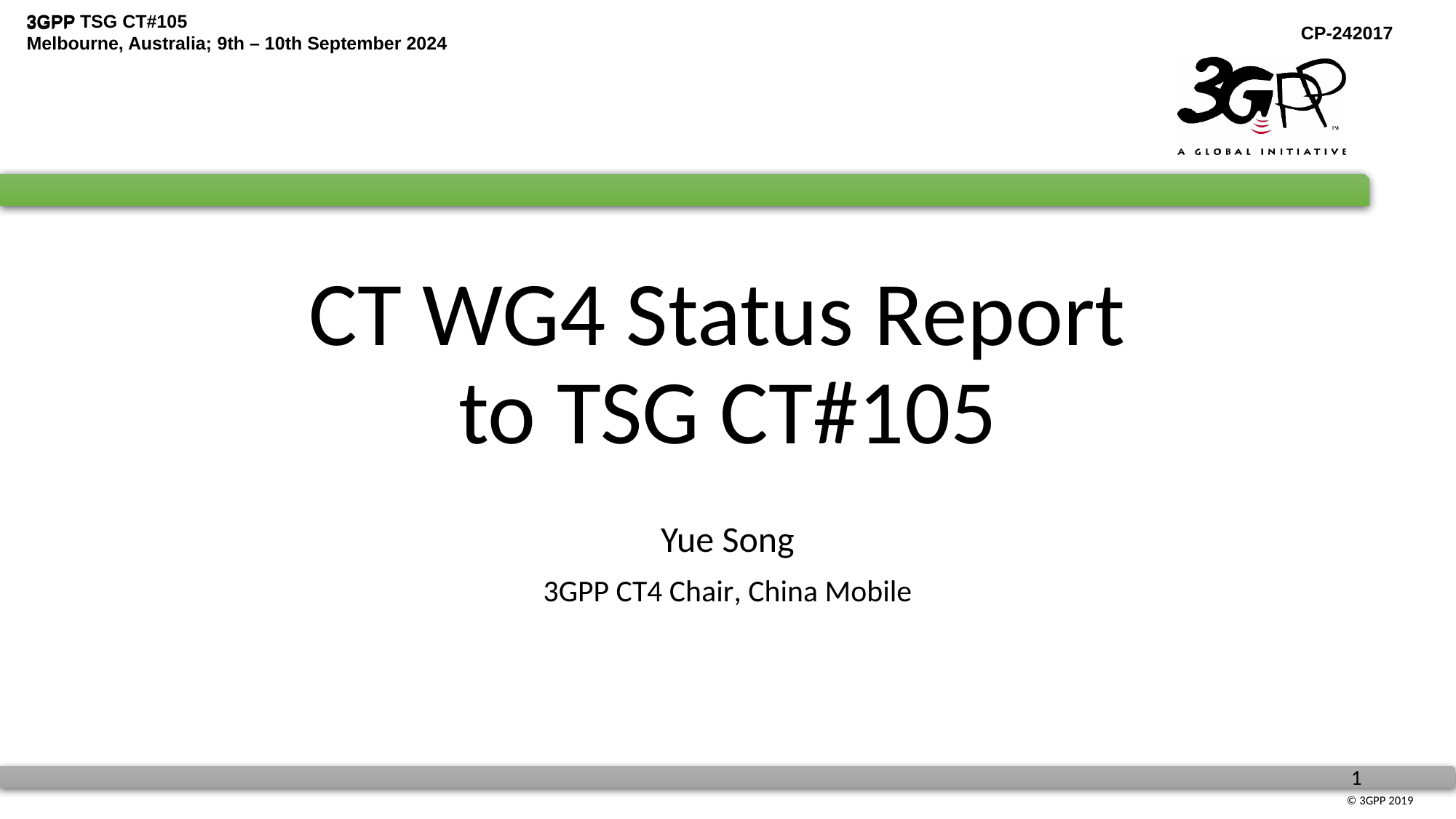

# CT WG4 Status Report to TSG CT#105
Yue Song
3GPP CT4 Chair, China Mobile